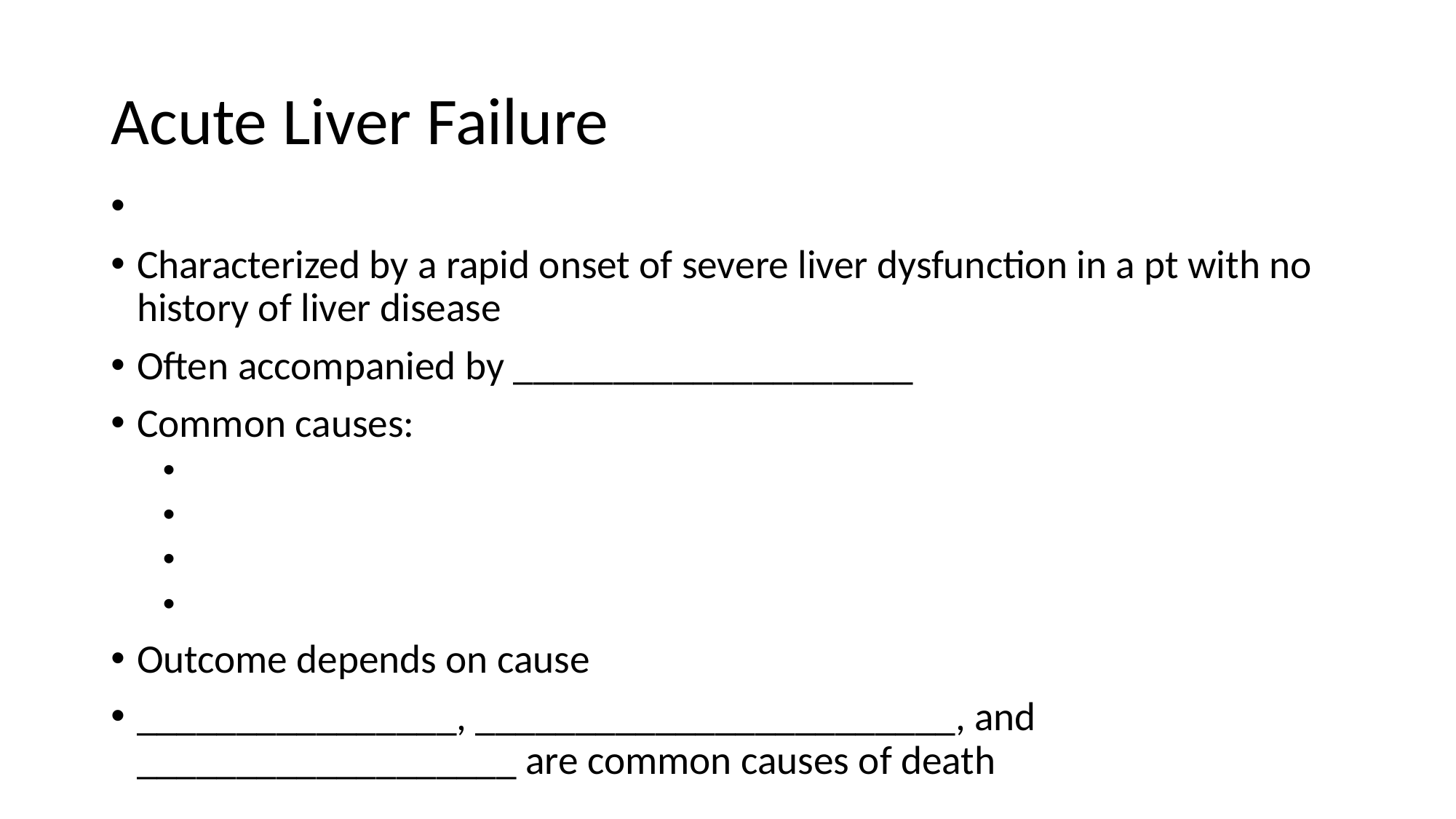

# Acute Liver Failure

Characterized by a rapid onset of severe liver dysfunction in a pt with no history of liver disease
Often accompanied by ____________________
Common causes:

Outcome depends on cause
________________, ________________________, and ___________________ are common causes of death